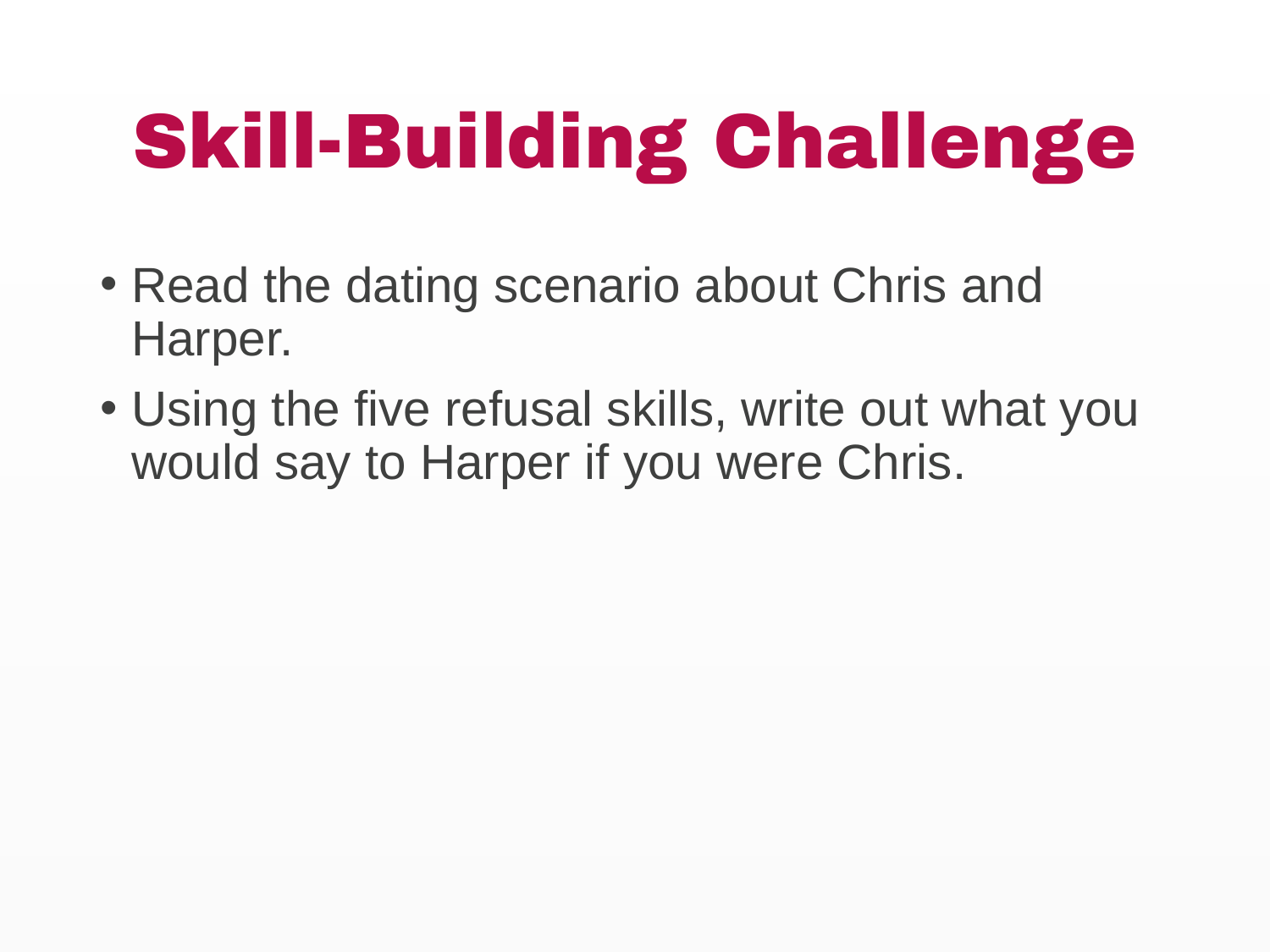

# Skill-Building Challenge
Read the dating scenario about Chris and Harper.
Using the five refusal skills, write out what you would say to Harper if you were Chris.